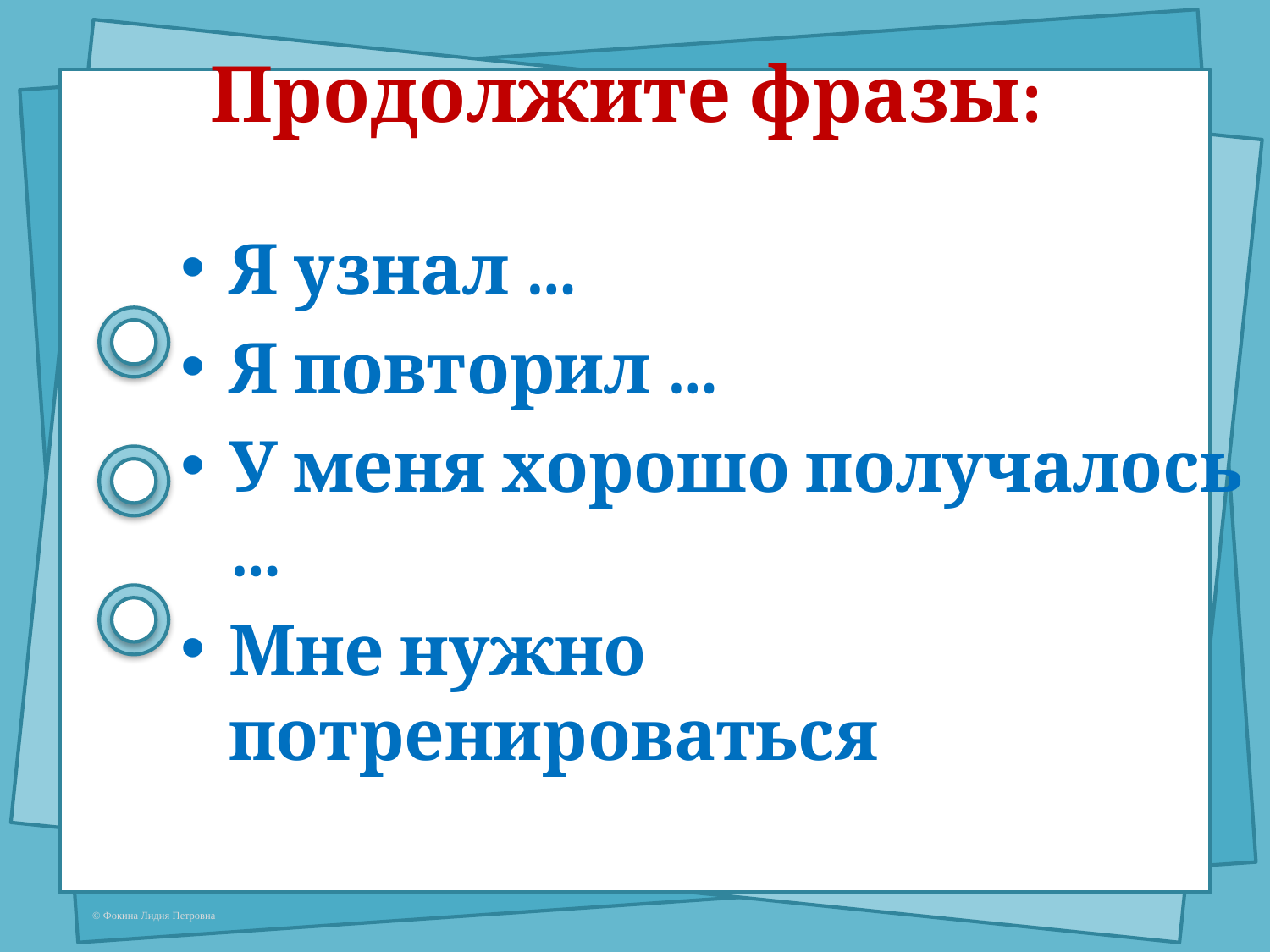

# Продолжите фразы:
Я узнал …
Я повторил …
У меня хорошо получалось …
Мне нужно потренироваться